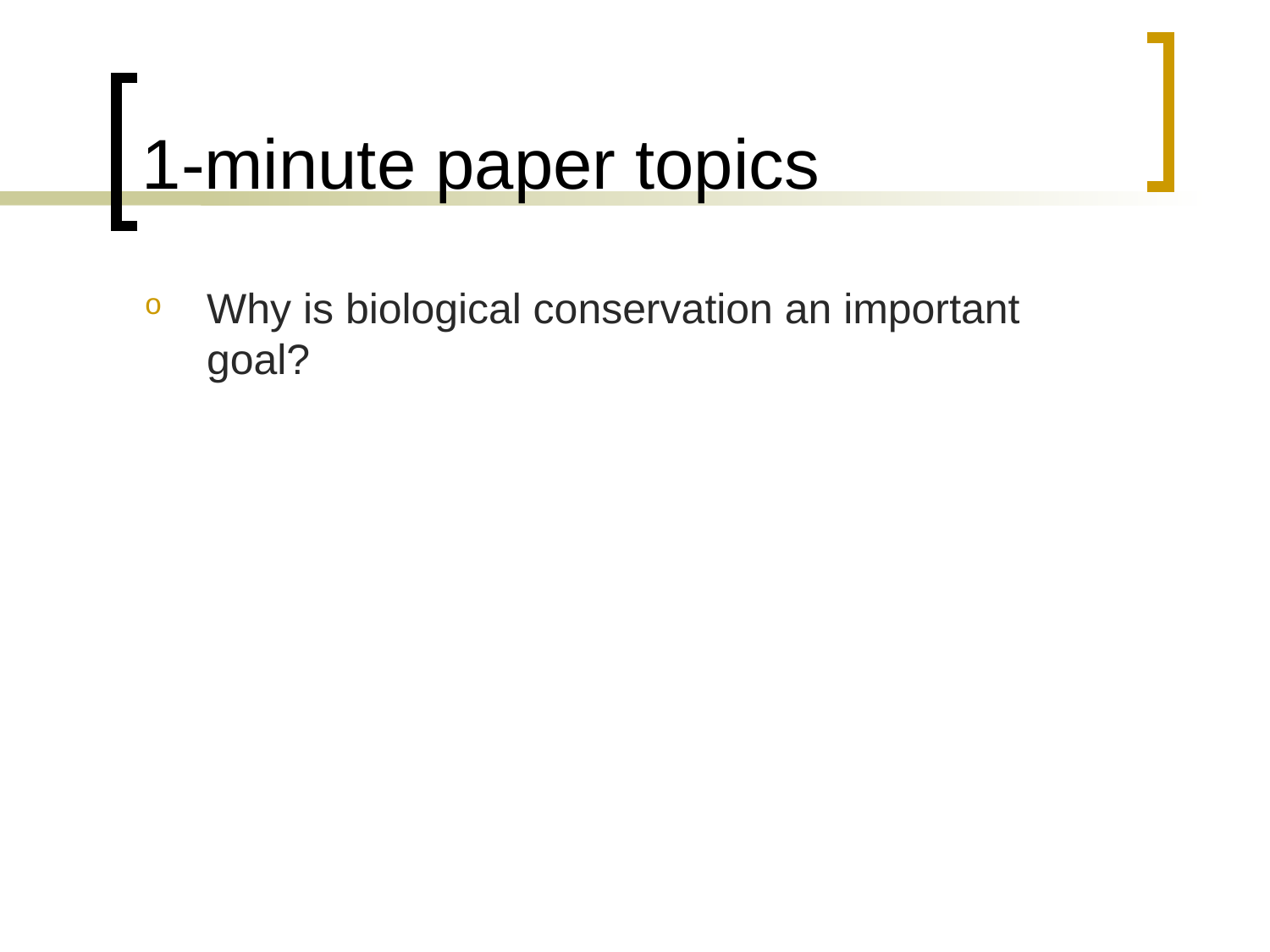

# 1-minute paper topics
Why is biological conservation an important goal?